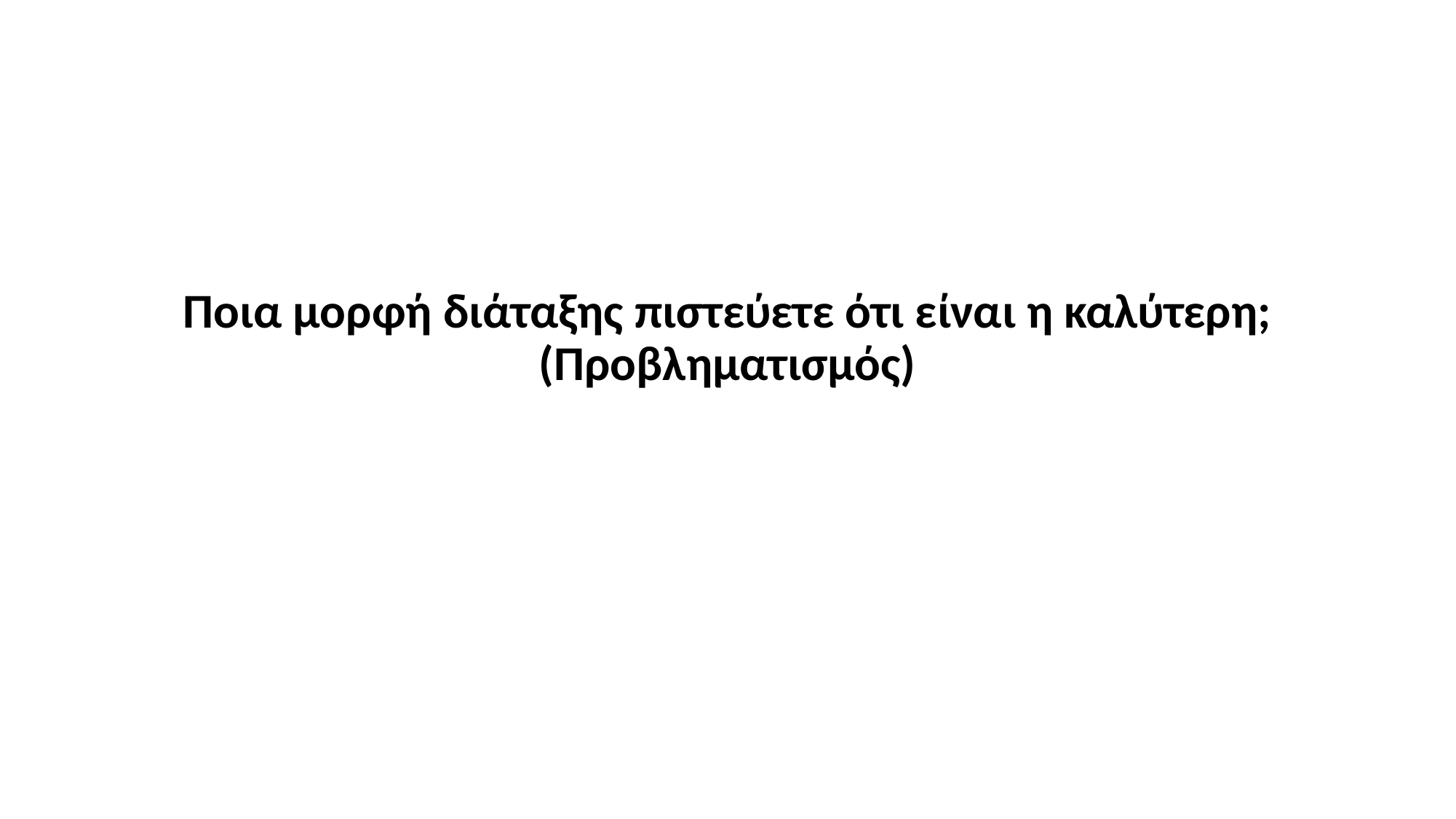

Ποια μορφή διάταξης πιστεύετε ότι είναι η καλύτερη;(Προβληματισμός)